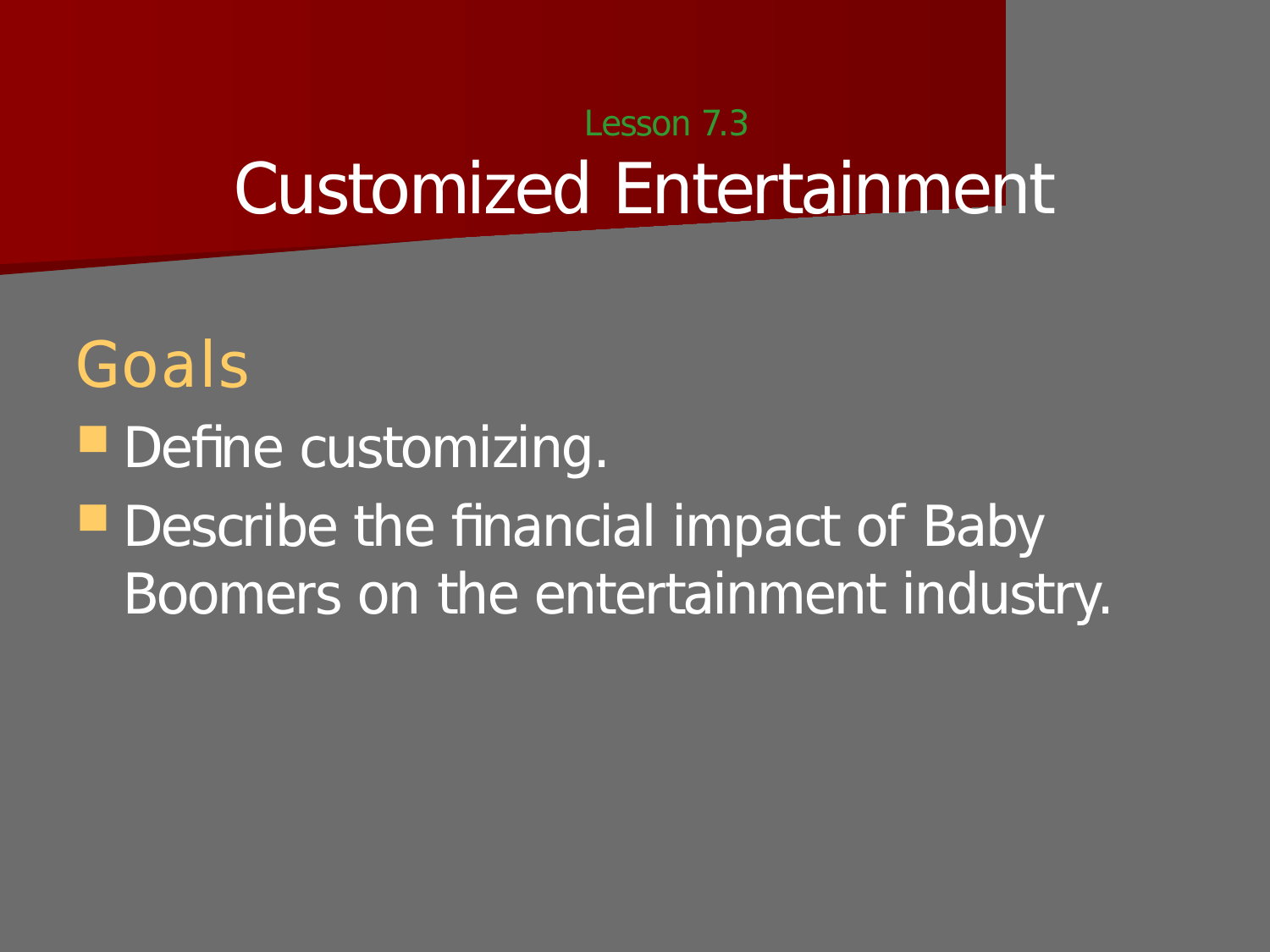

# Lesson 7.3 Customized Entertainment
Goals
Define customizing.
Describe the financial impact of Baby Boomers on the entertainment industry.
38